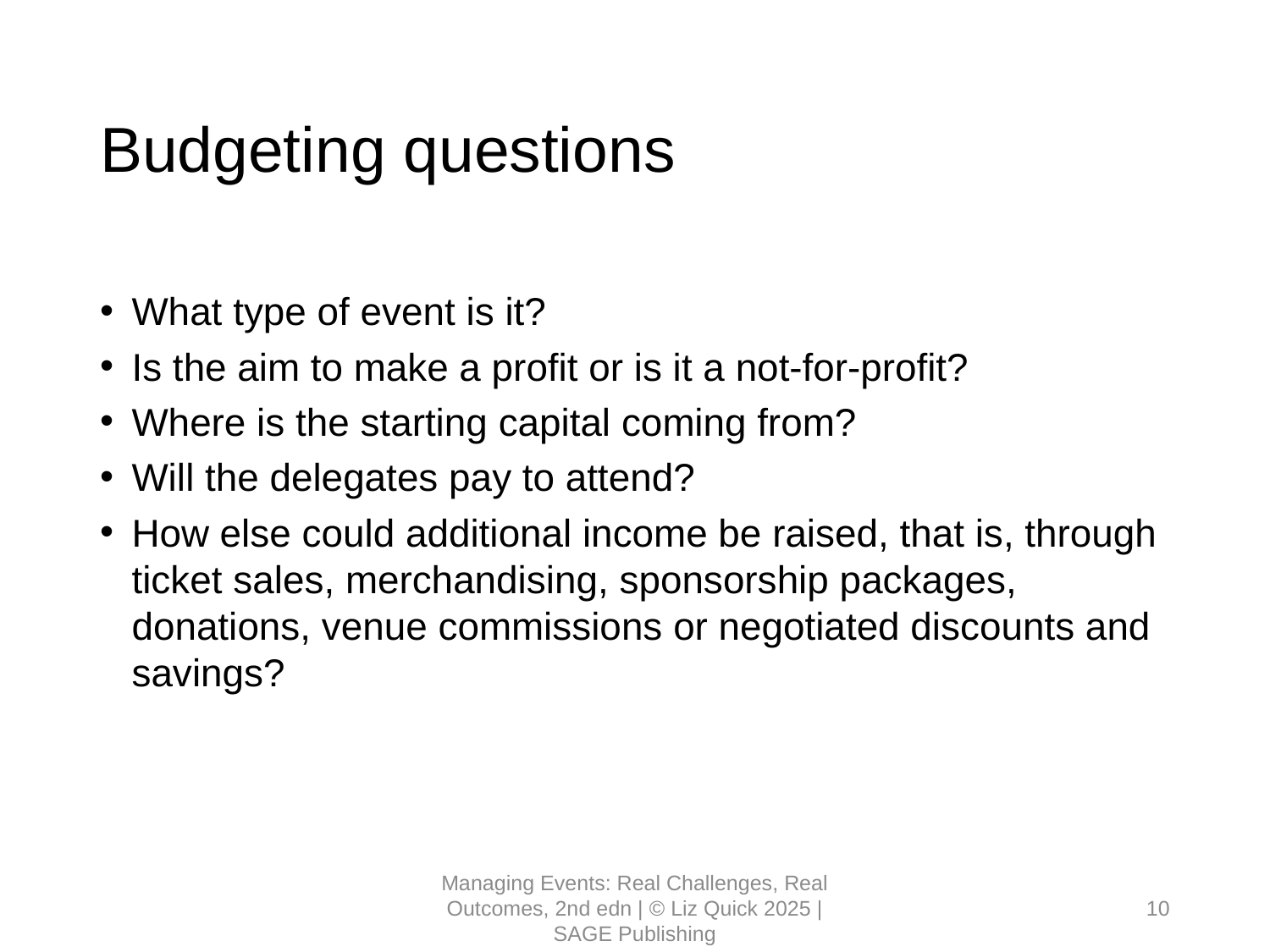

# Budgeting questions
What type of event is it?
Is the aim to make a profit or is it a not-for-profit?
Where is the starting capital coming from?
Will the delegates pay to attend?
How else could additional income be raised, that is, through ticket sales, merchandising, sponsorship packages, donations, venue commissions or negotiated discounts and savings?
Managing Events: Real Challenges, Real Outcomes, 2nd edn | © Liz Quick 2025 | SAGE Publishing
10